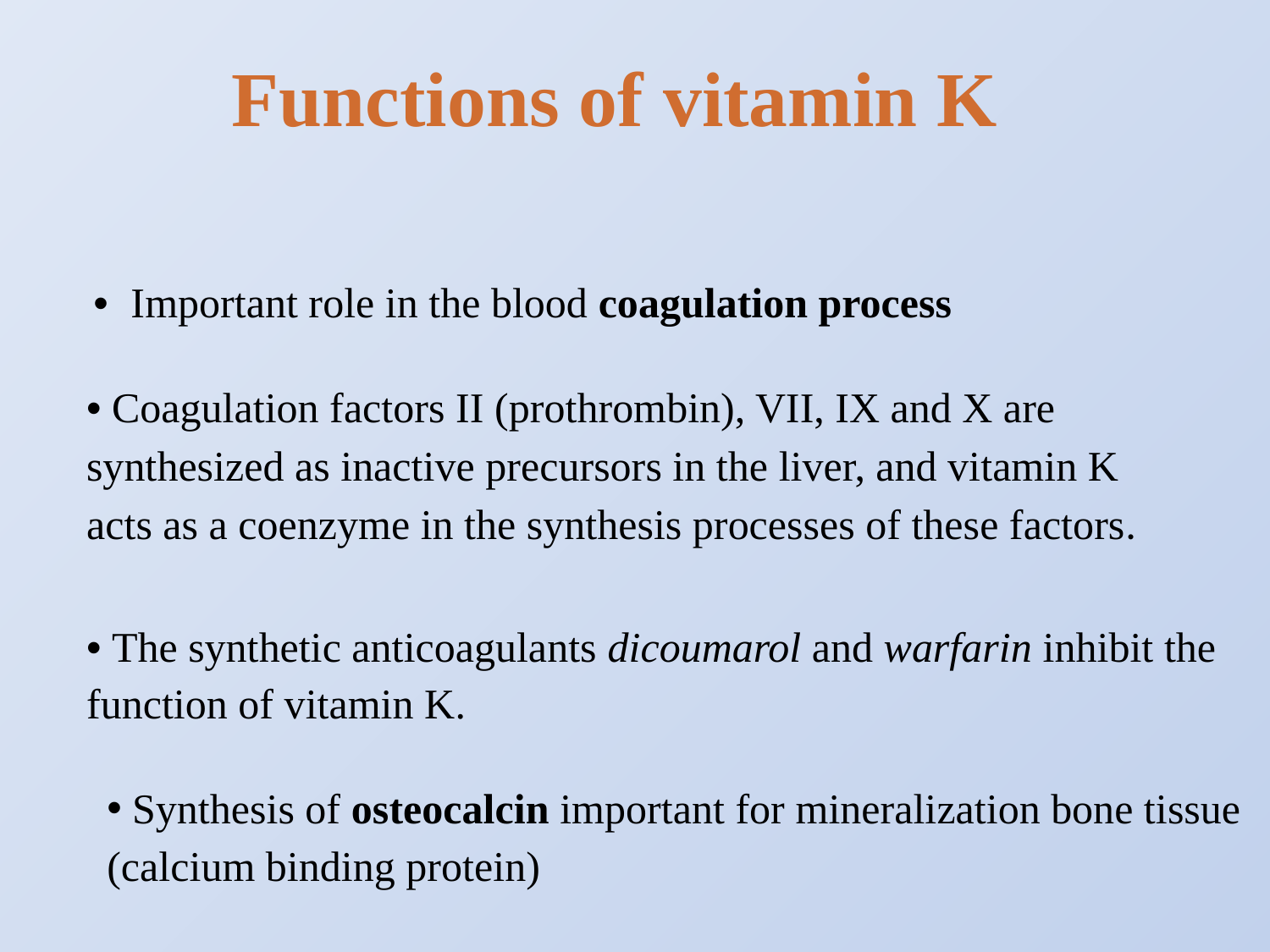

Functions of vitamin K

•  Important role in the blood coagulation process

• Coagulation factors II (prothrombin), VII, IX and X are synthesized as inactive precursors in the liver, and vitamin K acts as a coenzyme in the synthesis processes of these factors.

• The synthetic anticoagulants dicoumarol and warfarin inhibit the function of vitamin K.

 Synthesis of osteocalcin important for mineralization bone tissue
(calcium binding protein)